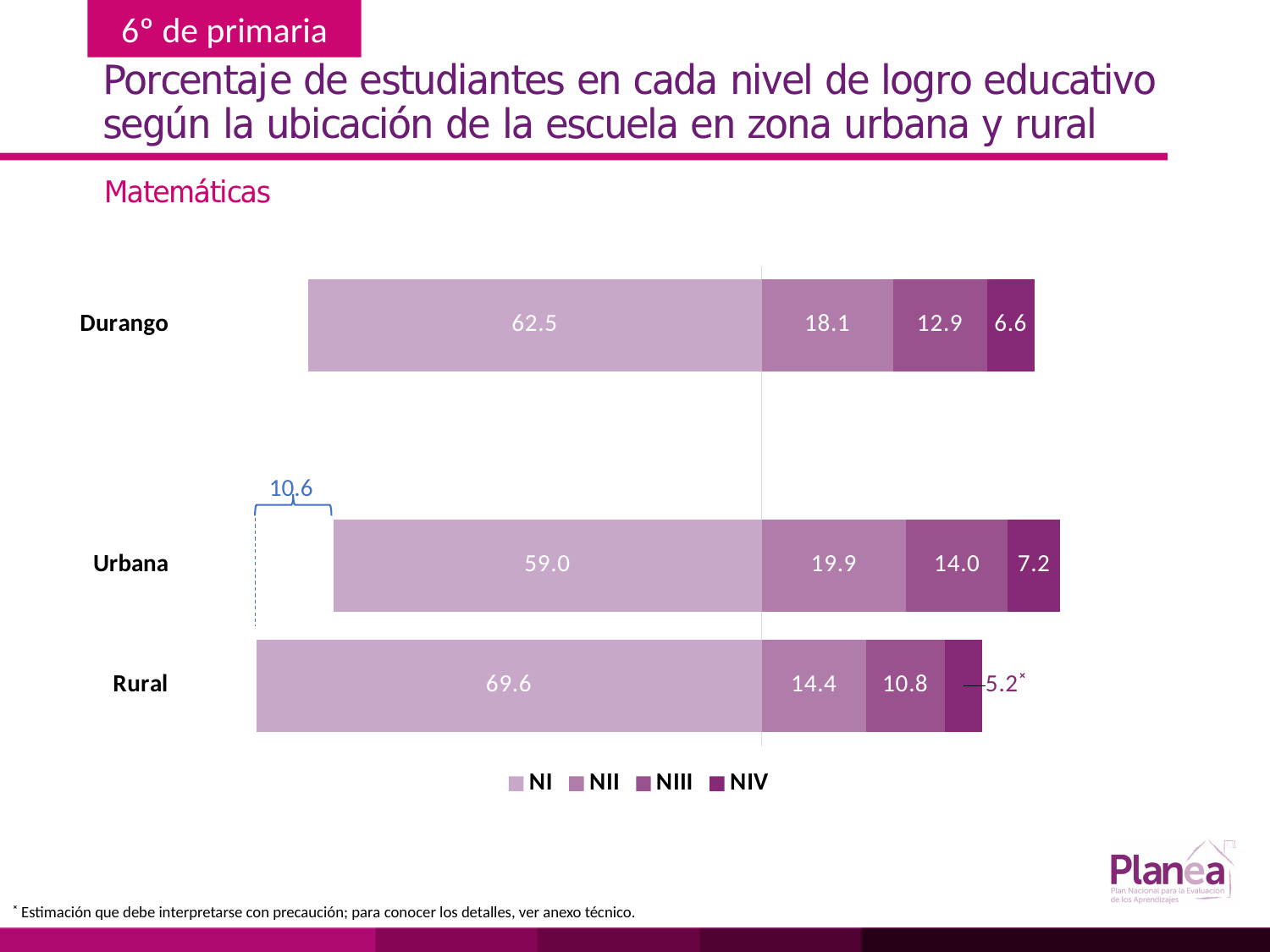

# Porcentaje de estudiantes en cada nivel de logro educativo según la ubicación de la escuela en zona urbana y rural

Matemáticas

### Chart

| Category |  |  |  |  |
|---|---|---|---|---|
| Rural | -69.6 | 14.4 | 10.8 | 5.2 |
| Urbana | -59.0 | 19.9 | 14.0 | 7.2 |
|  | None | None | None | None |
| Durango | -62.5 | 18.1 | 12.9 | 6.6 |
10.6
˟ Estimación que debe interpretarse con precaución; para conocer los detalles, ver anexo técnico.